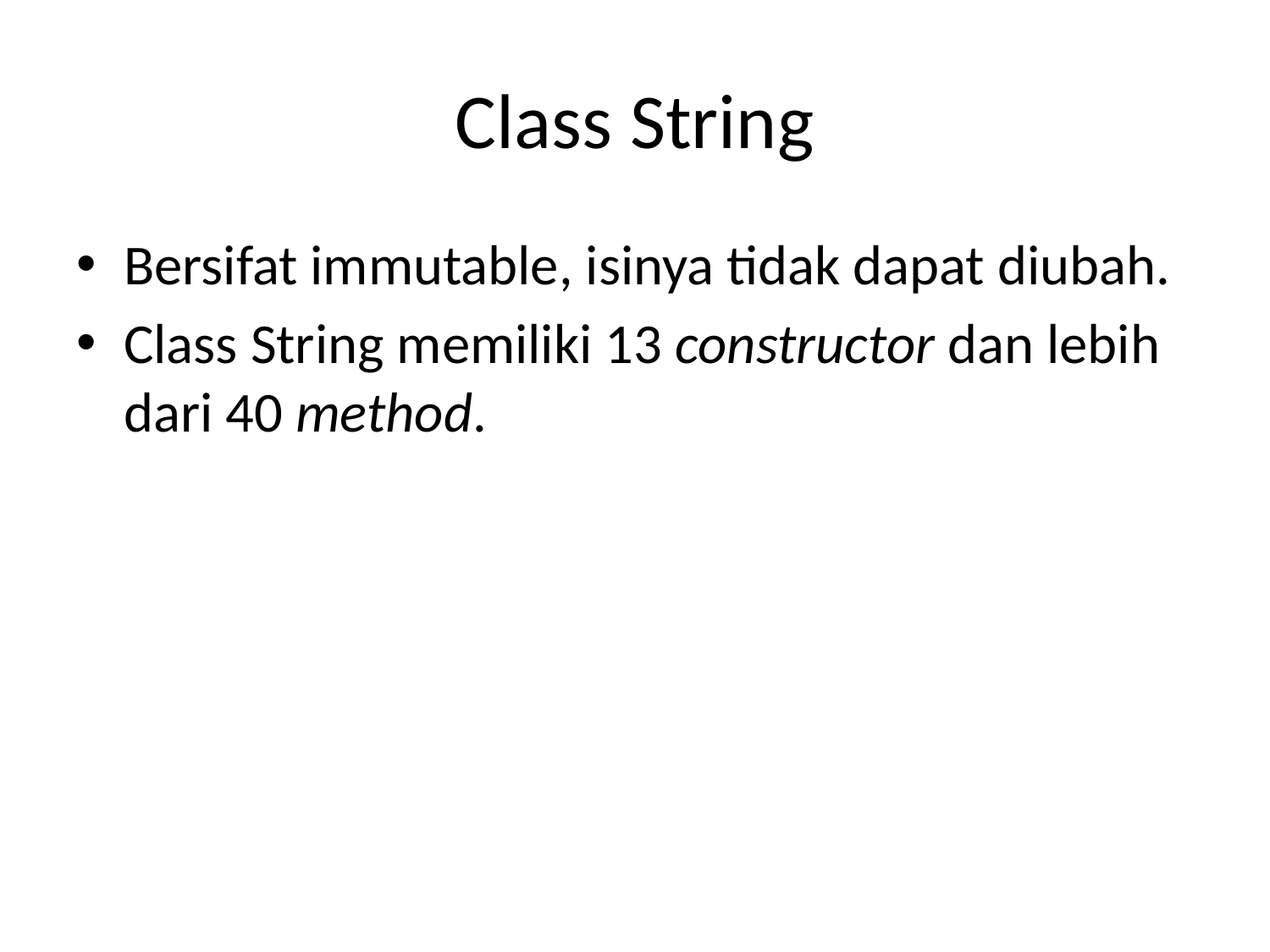

# Class String
Bersifat immutable, isinya tidak dapat diubah.
Class String memiliki 13 constructor dan lebih dari 40 method.